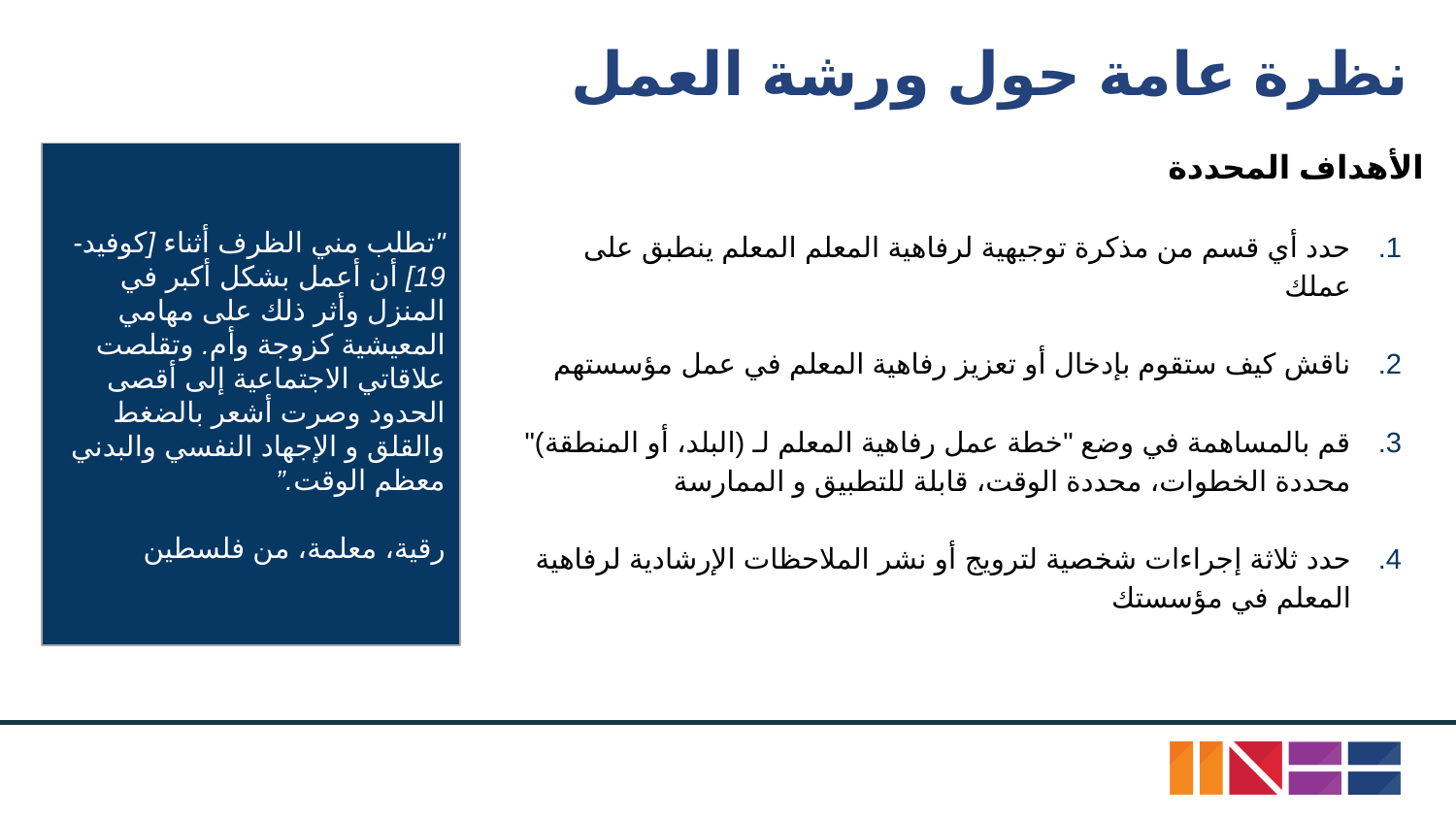

# نظرة عامة حول ورشة العمل
الأهداف المحددة

حدد أي قسم من مذكرة توجيهية لرفاهية المعلم المعلم ينطبق على عملك

ناقش كيف ستقوم بإدخال أو تعزيز رفاهية المعلم في عمل مؤسستهم

قم بالمساهمة في وضع "خطة عمل رفاهية المعلم لـ (البلد، أو المنطقة)" محددة الخطوات، محددة الوقت، قابلة للتطبيق و الممارسة

حدد ثلاثة إجراءات شخصية لترويج أو نشر الملاحظات الإرشادية لرفاهية المعلم في مؤسستك

"تطلب مني الظرف أثناء [كوفيد-19] أن أعمل بشكل أكبر في المنزل وأثر ذلك على مهامي المعيشية كزوجة وأم. وتقلصت علاقاتي الاجتماعية إلى أقصى الحدود وصرت أشعر بالضغط والقلق و الإجهاد النفسي والبدني معظم الوقت.”

رقية، معلمة، من فلسطين